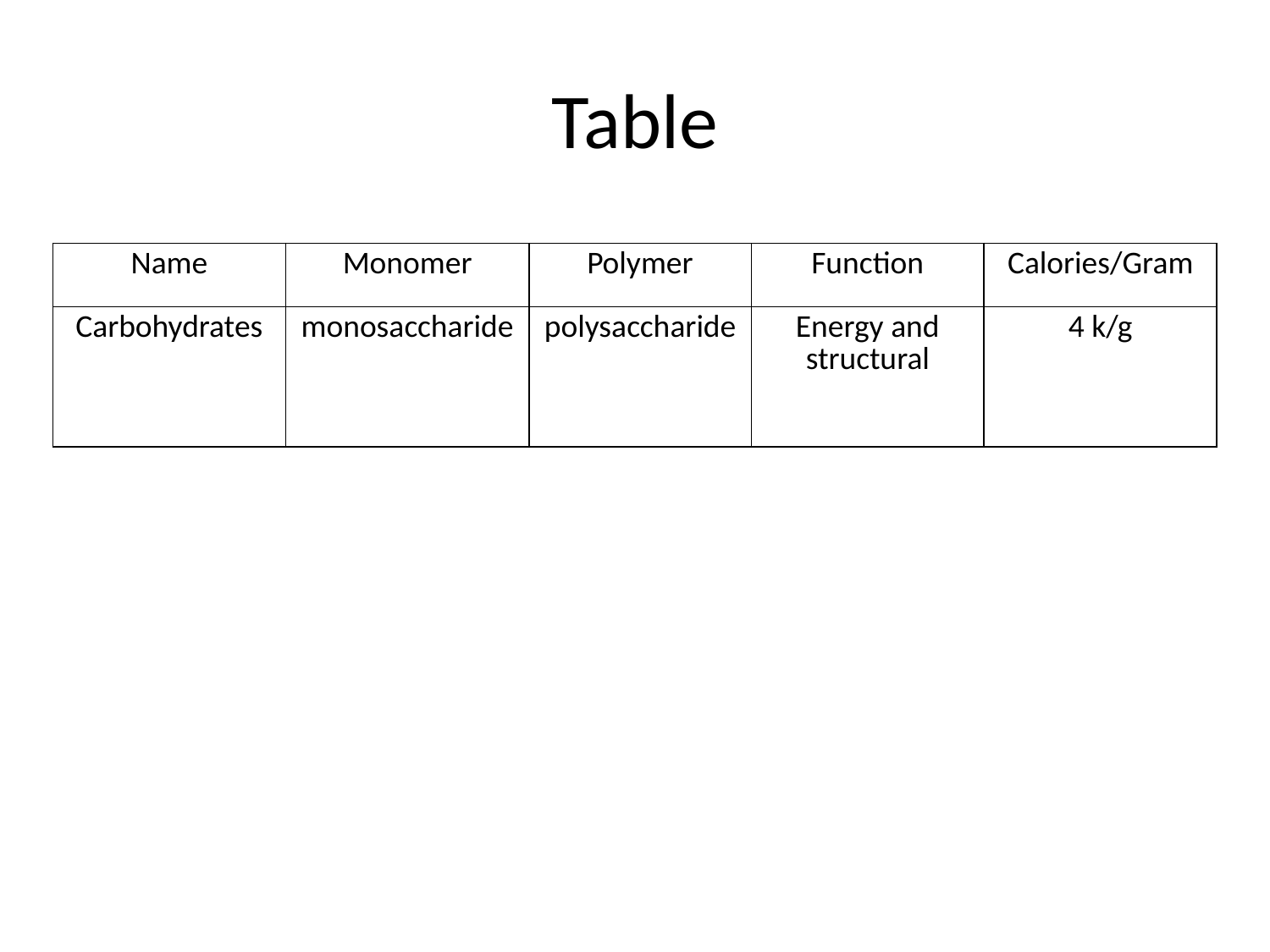

# Table
| Name | Monomer | Polymer | Function | Calories/Gram |
| --- | --- | --- | --- | --- |
| Carbohydrates | monosaccharide | polysaccharide | Energy and structural | 4 k/g |